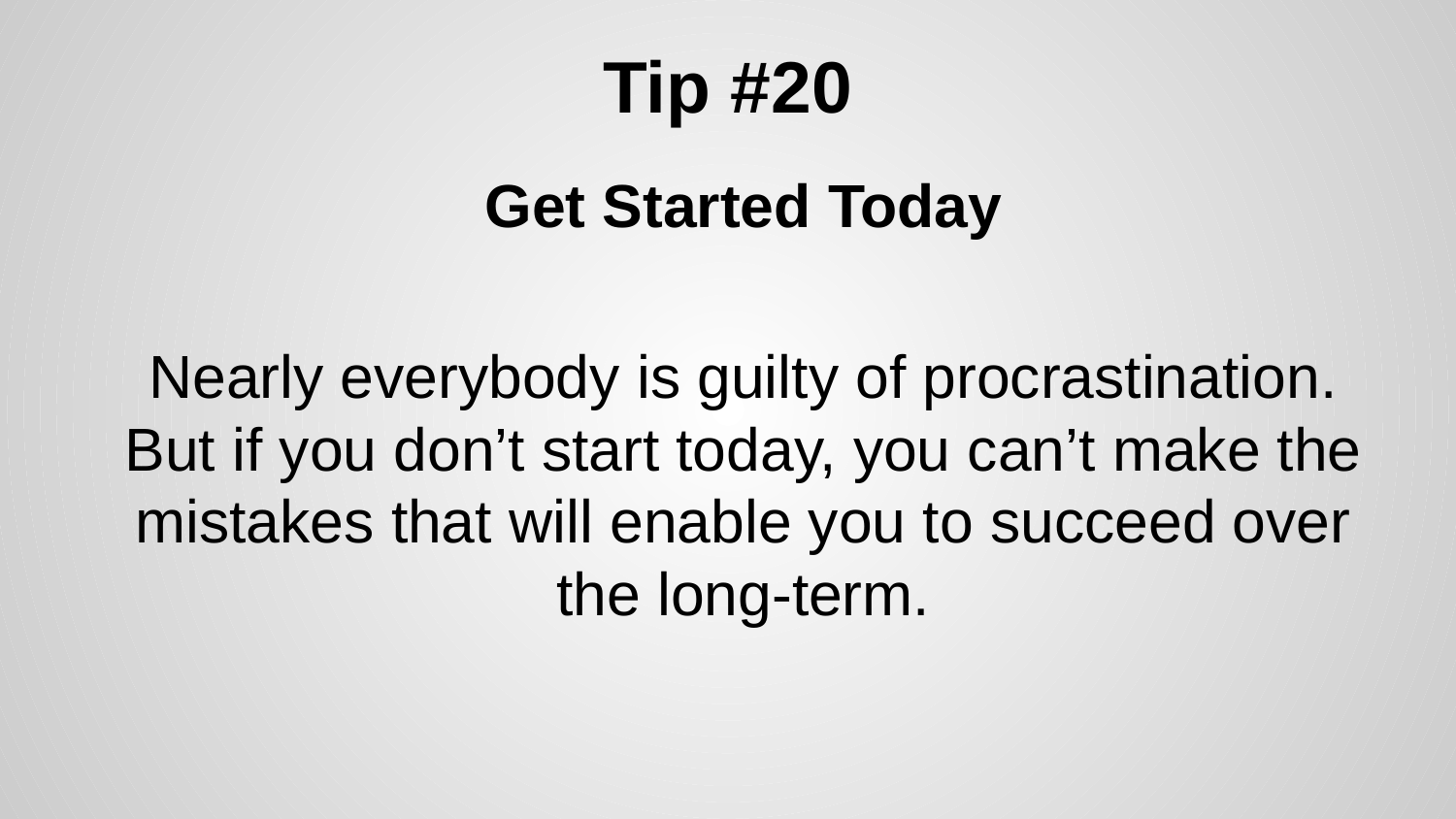

# Tip #20

Get Started Today

Nearly everybody is guilty of procrastination. But if you don’t start today, you can’t make the mistakes that will enable you to succeed over the long-term.